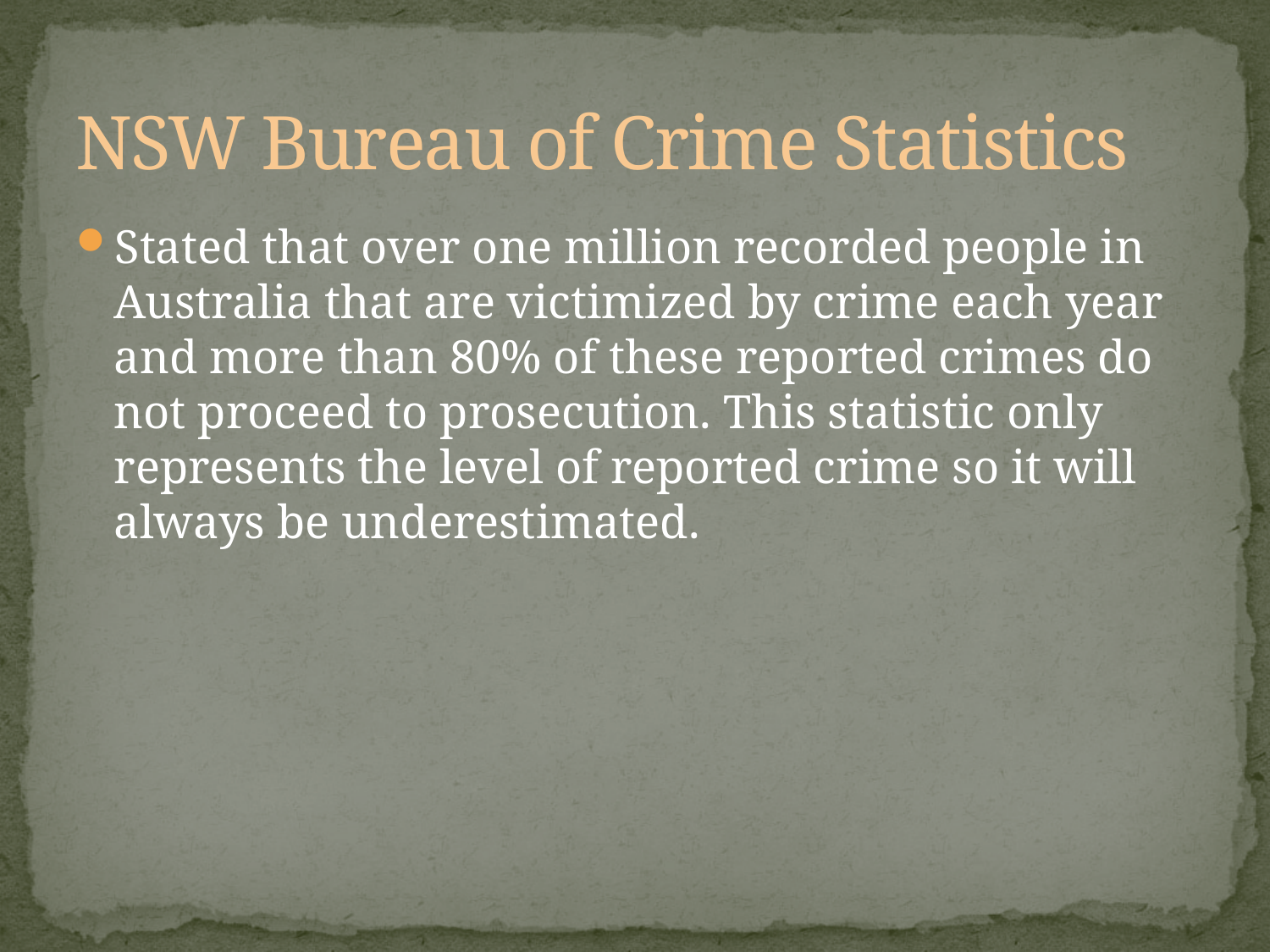

# NSW Bureau of Crime Statistics
Stated that over one million recorded people in Australia that are victimized by crime each year and more than 80% of these reported crimes do not proceed to prosecution. This statistic only represents the level of reported crime so it will always be underestimated.